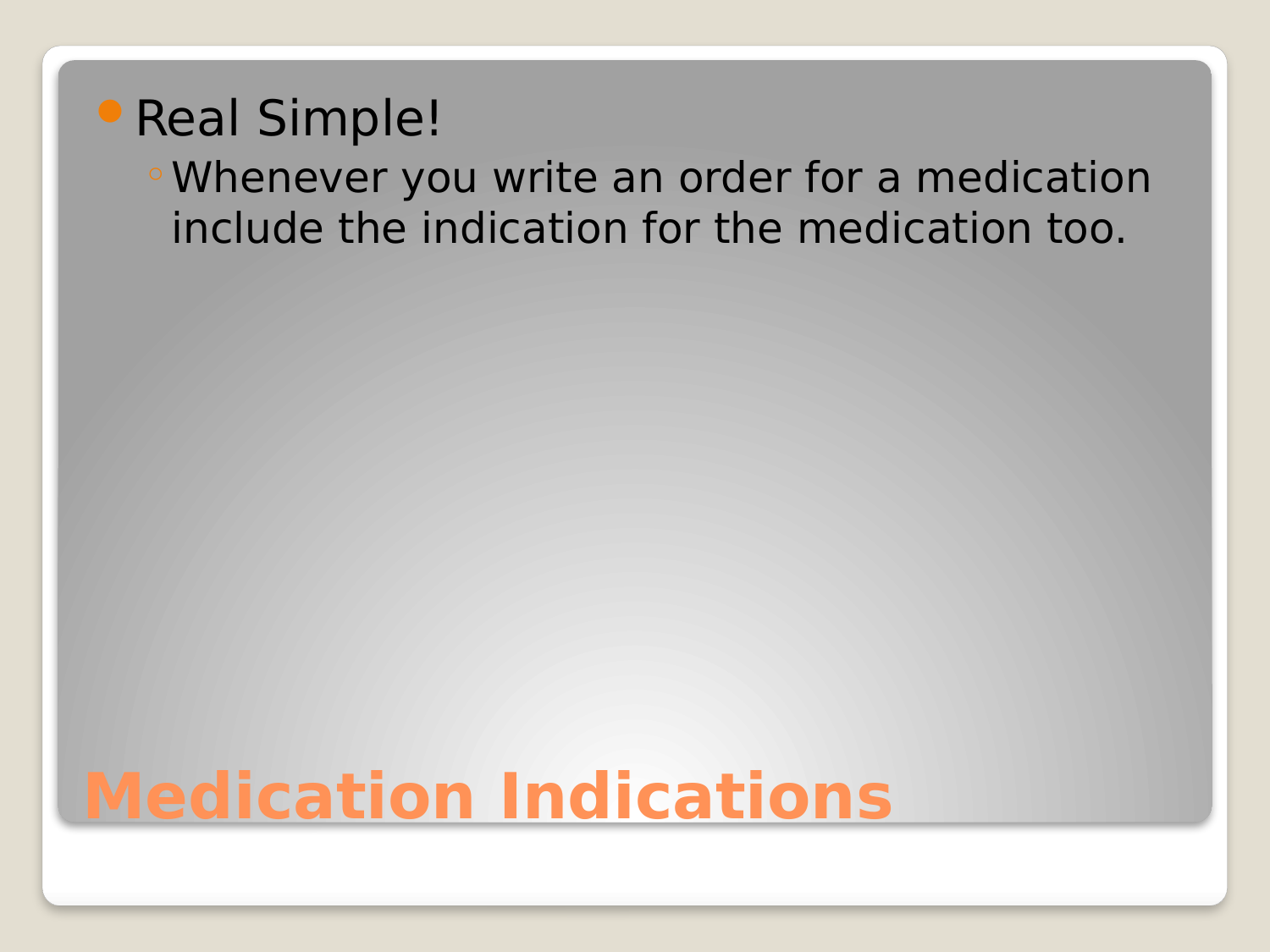

Real Simple!
Whenever you write an order for a medication include the indication for the medication too.
# Medication Indications